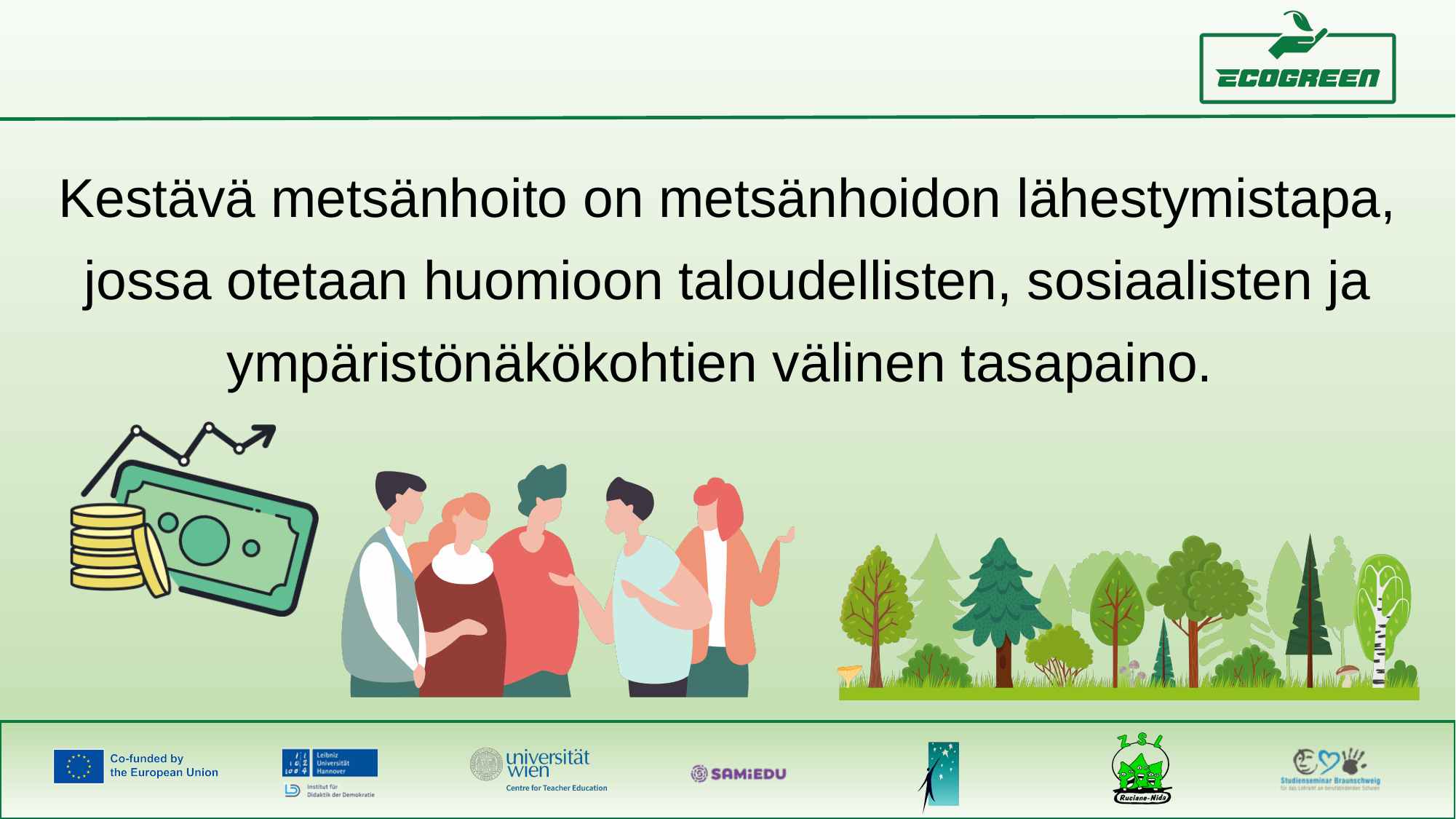

Kestävä metsänhoito on metsänhoidon lähestymistapa, jossa otetaan huomioon taloudellisten, sosiaalisten ja ympäristönäkökohtien välinen tasapaino.